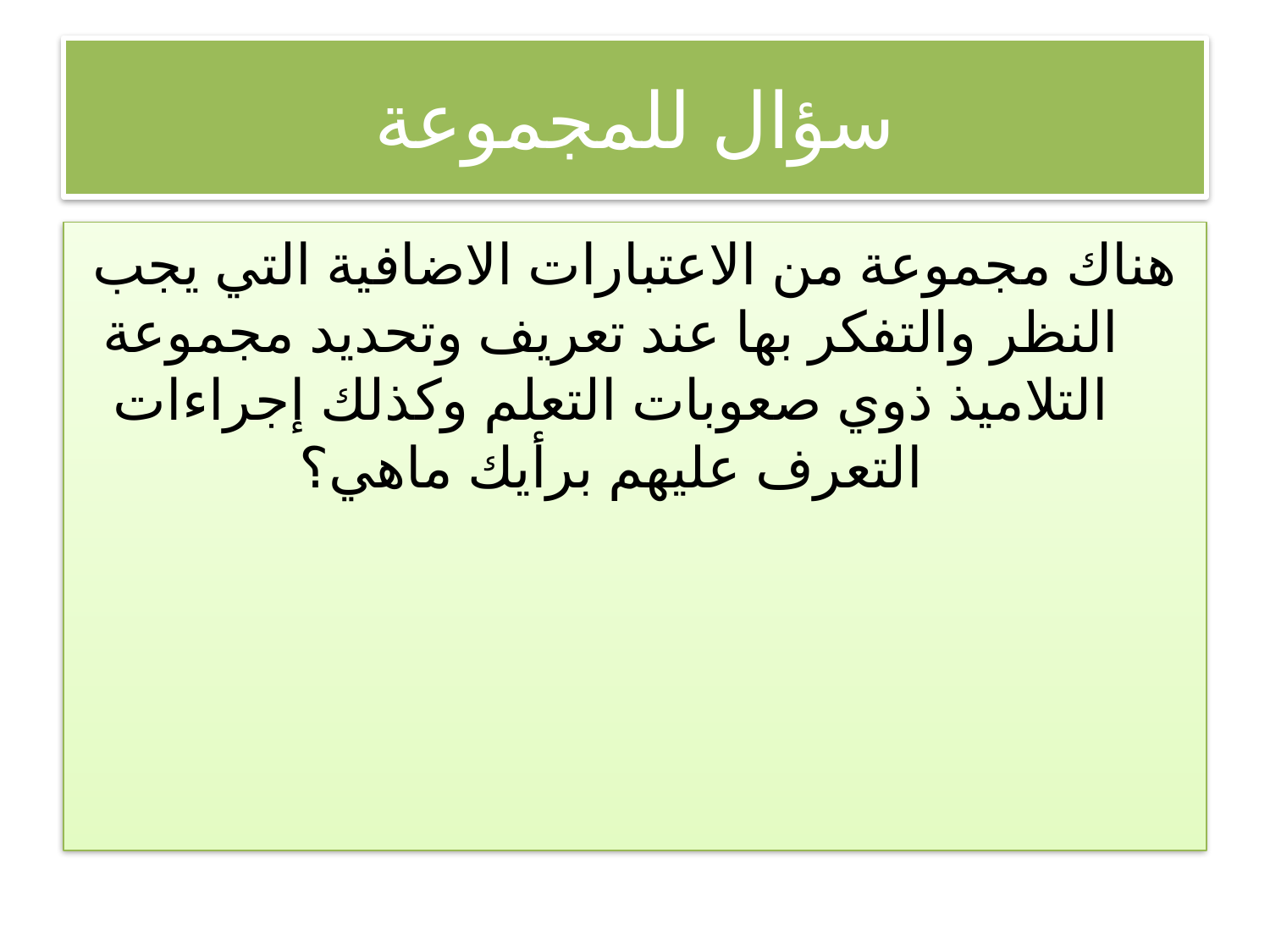

# سؤال للمجموعة
هناك مجموعة من الاعتبارات الاضافية التي يجب النظر والتفكر بها عند تعريف وتحديد مجموعة التلاميذ ذوي صعوبات التعلم وكذلك إجراءات التعرف عليهم برأيك ماهي؟